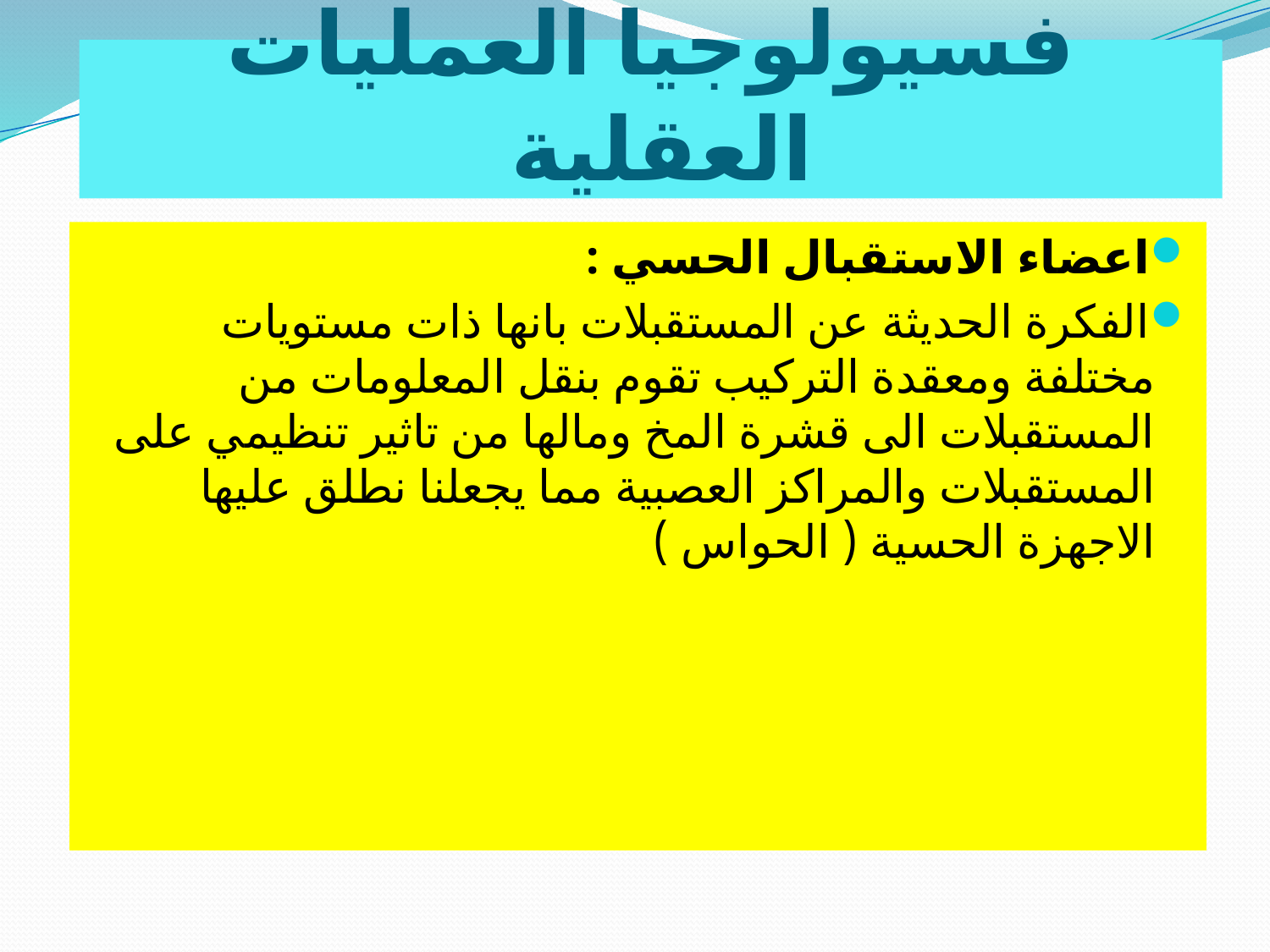

# فسيولوجيا العمليات العقلية
اعضاء الاستقبال الحسي :
الفكرة الحديثة عن المستقبلات بانها ذات مستويات مختلفة ومعقدة التركيب تقوم بنقل المعلومات من المستقبلات الى قشرة المخ ومالها من تاثير تنظيمي على المستقبلات والمراكز العصبية مما يجعلنا نطلق عليها الاجهزة الحسية ( الحواس )